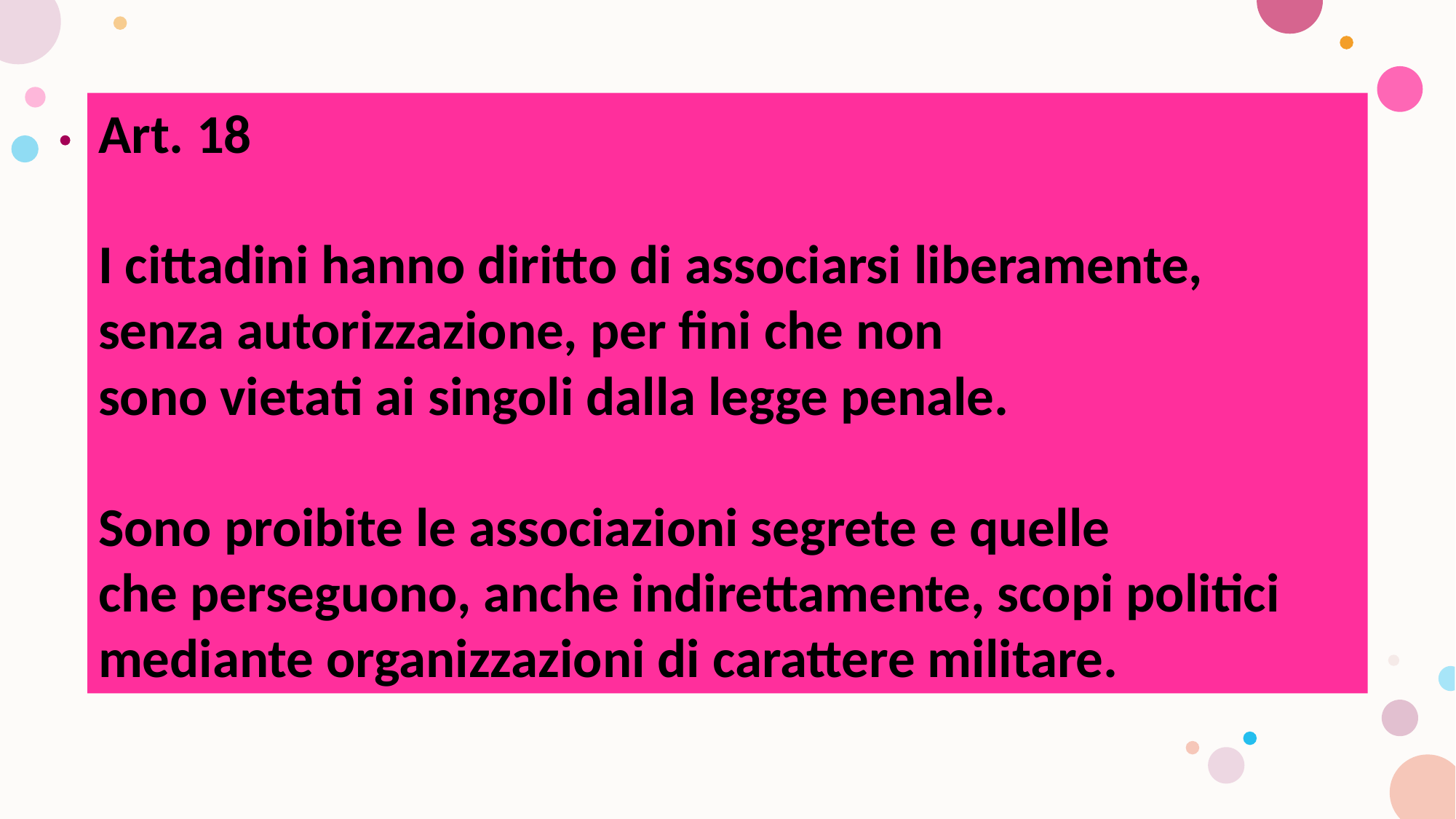

Art. 18

I cittadini hanno diritto di associarsi liberamente,
senza autorizzazione, per fini che non
sono vietati ai singoli dalla legge penale.

Sono proibite le associazioni segrete e quelle
che perseguono, anche indirettamente, scopi politici
mediante organizzazioni di carattere militare.